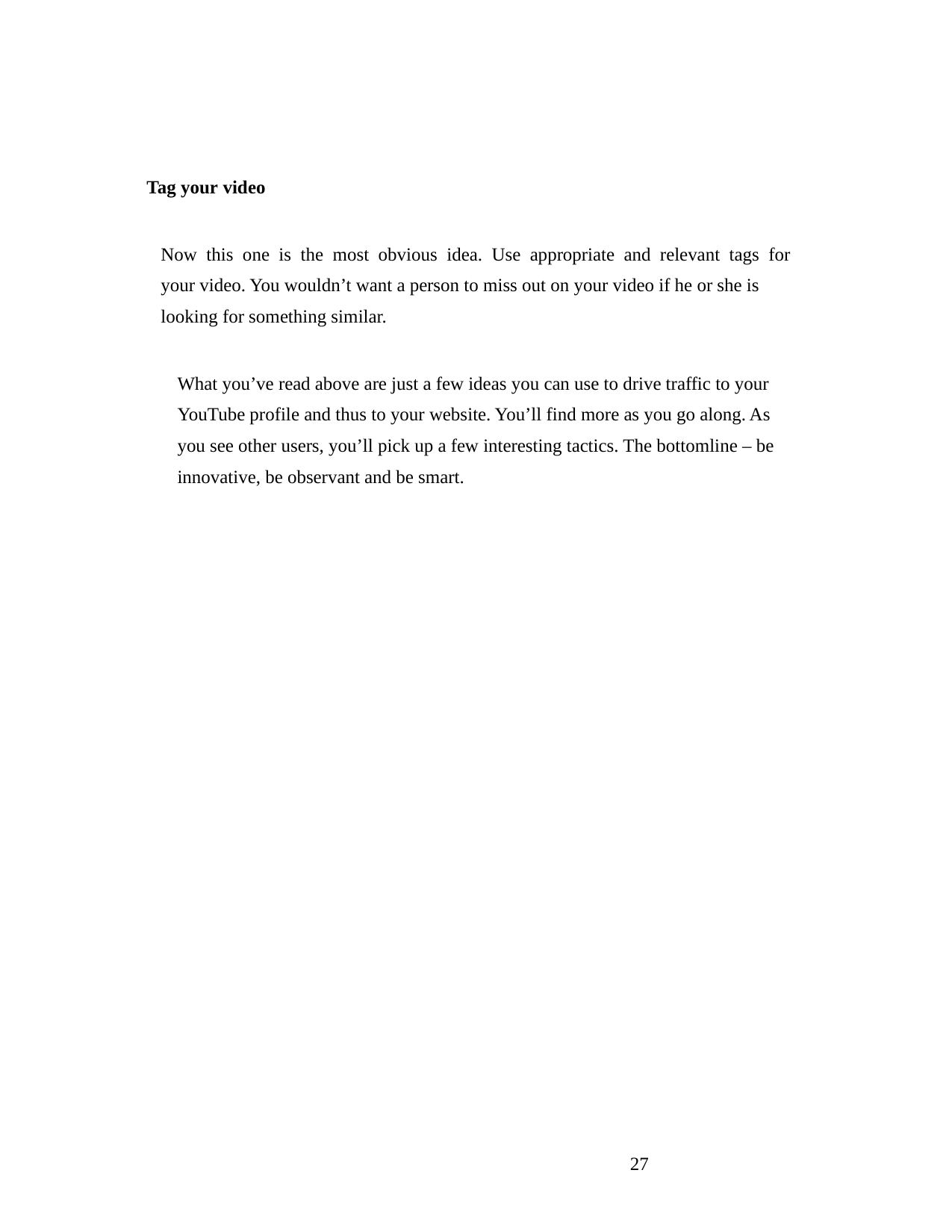

Tag your video
Now  this  one  is  the  most  obvious  idea.  Use  appropriate  and  relevant  tags  for
your video. You wouldn’t want a person to miss out on your video if he or she is
looking for something similar.
What you’ve read above are just a few ideas you can use to drive traffic to your
YouTube profile and thus to your website. You’ll find more as you go along. As
you see other users, you’ll pick up a few interesting tactics. The bottomline – be
innovative, be observant and be smart.
27